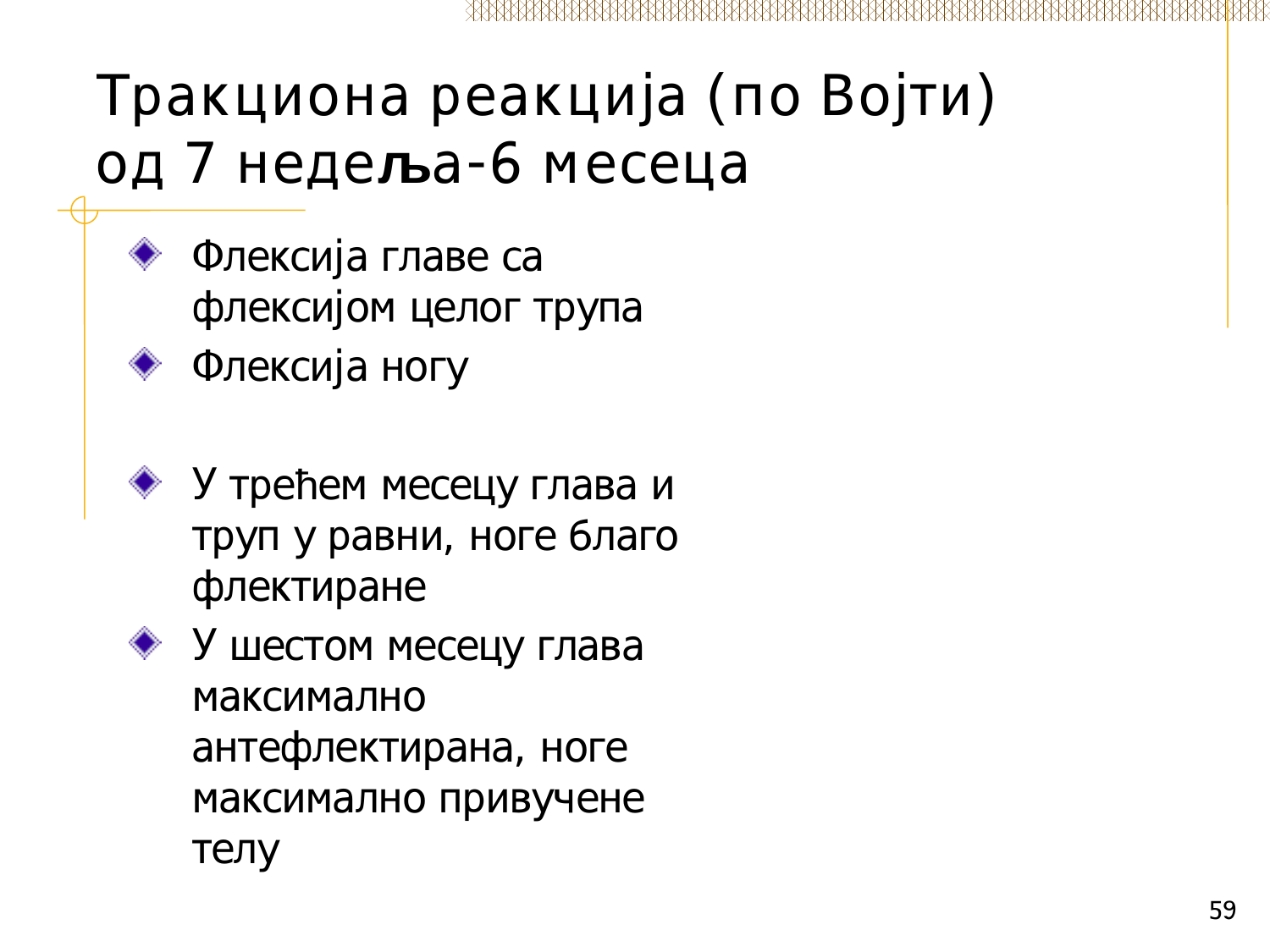

# Тракциона реакција (по Војти) од 7 недеља-6 месеца
Флексија главе са флексијом целог трупа
Флексија ногу

У трећем месeцу глава и труп у равни, ноге благо флектиране
У шестом месецу глава максимално антефлектирана, ноге максимално привучене телу

59